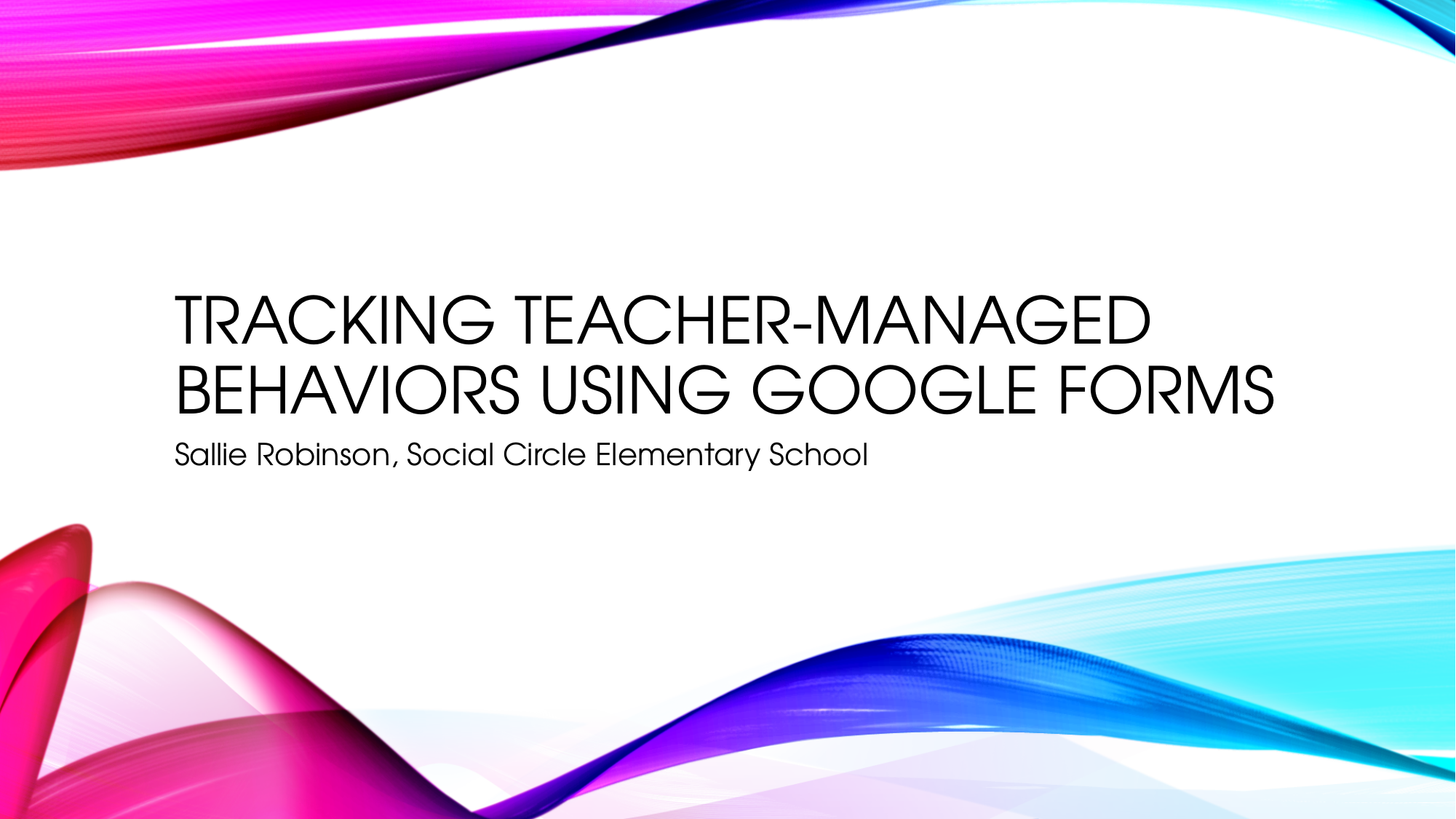

# Tracking Teacher-Managed Behaviors using google Forms
Sallie Robinson, Social Circle Elementary School